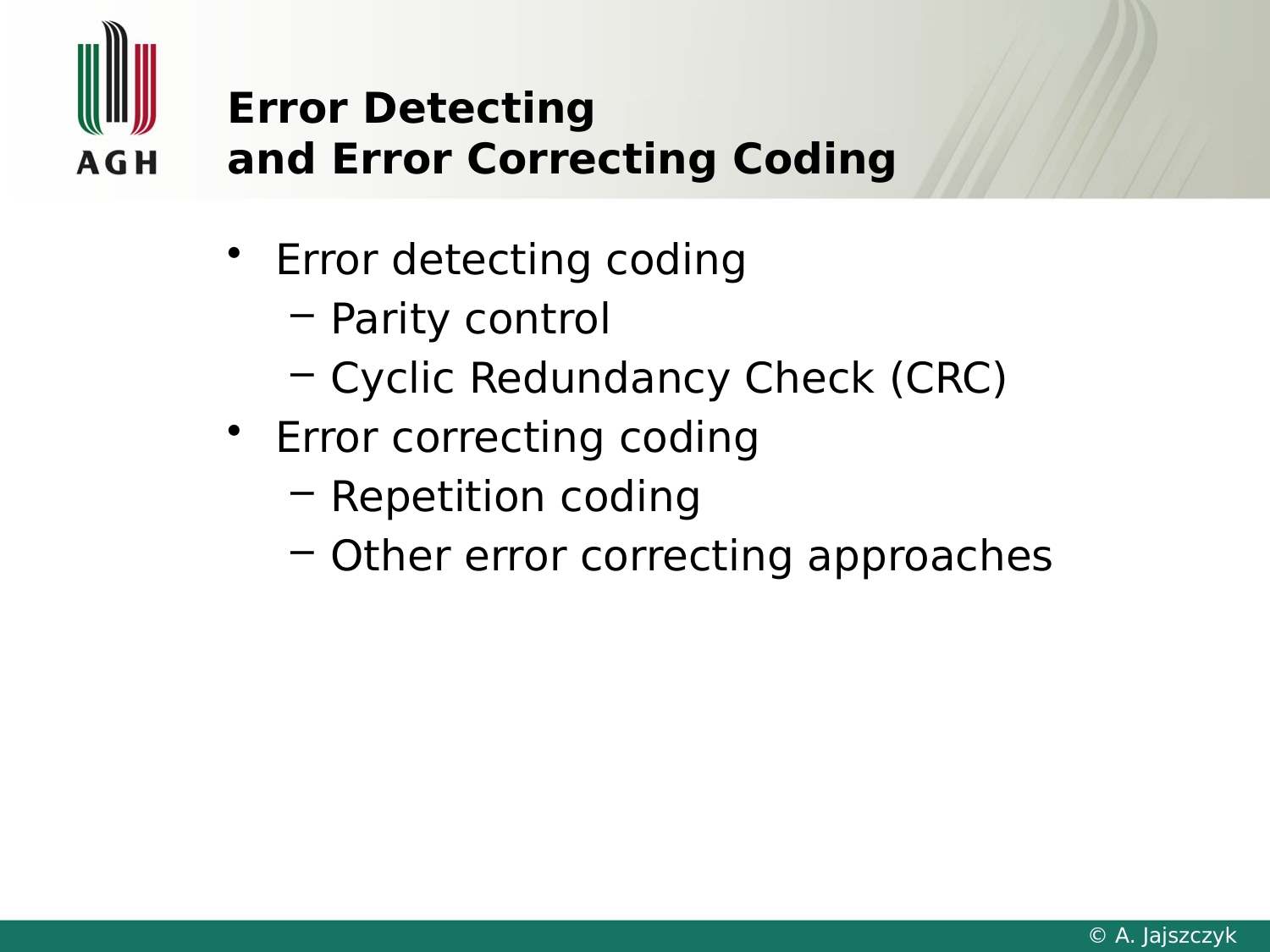

# Error Detecting and Error Correcting Coding
Error detecting coding
Parity control
Cyclic Redundancy Check (CRC)
Error correcting coding
Repetition coding
Other error correcting approaches